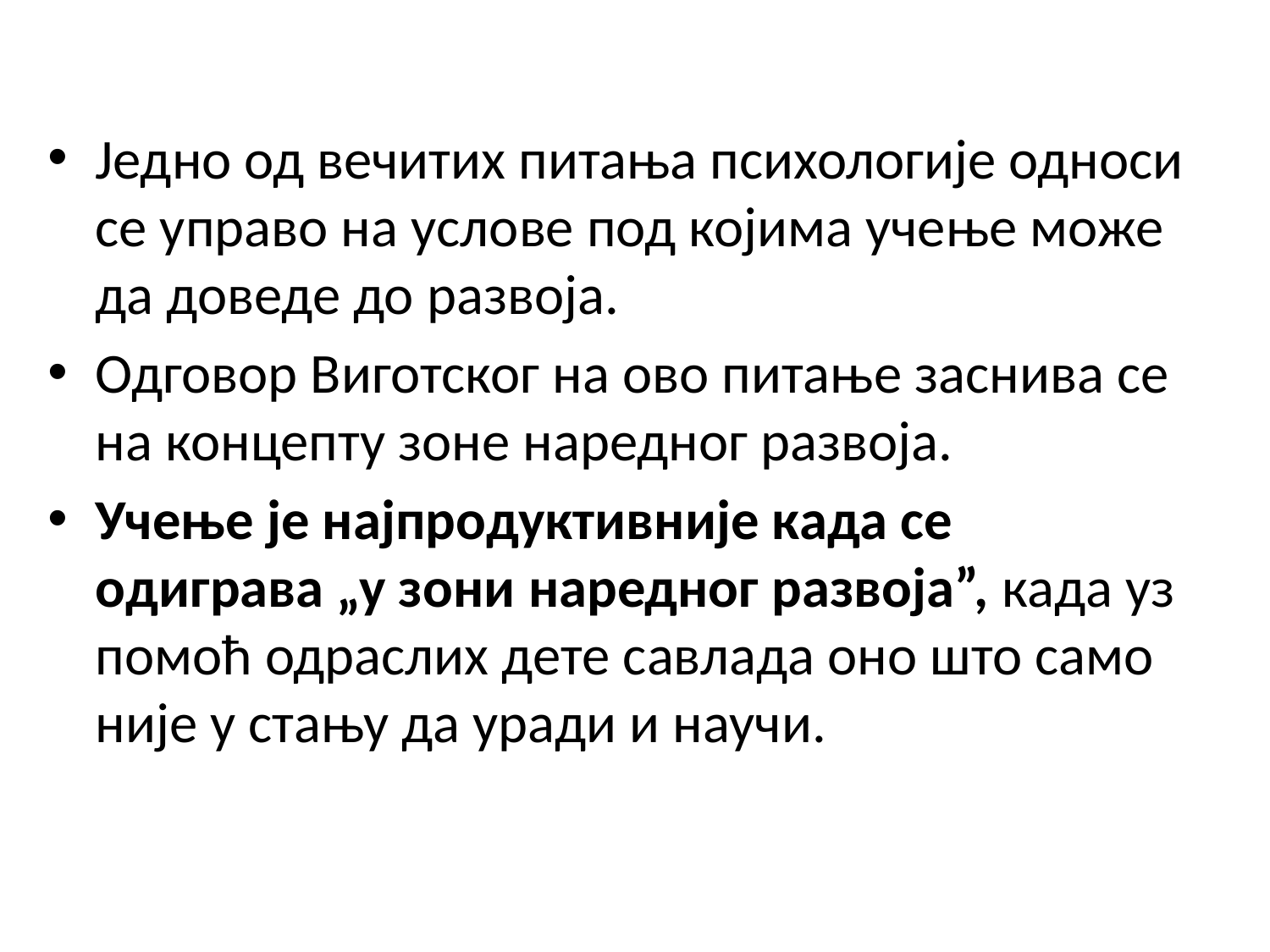

Једно од вечитих питања психологије односи се управо на услове под којима учење може да доведе до развоја.
Одговор Виготског на ово питање заснива се на концепту зоне наредног развоја.
Учење је најпродуктивније када се одиграва „у зони наредног развоја”, када уз помоћ одраслих дете савлада оно што само није у стању да уради и научи.